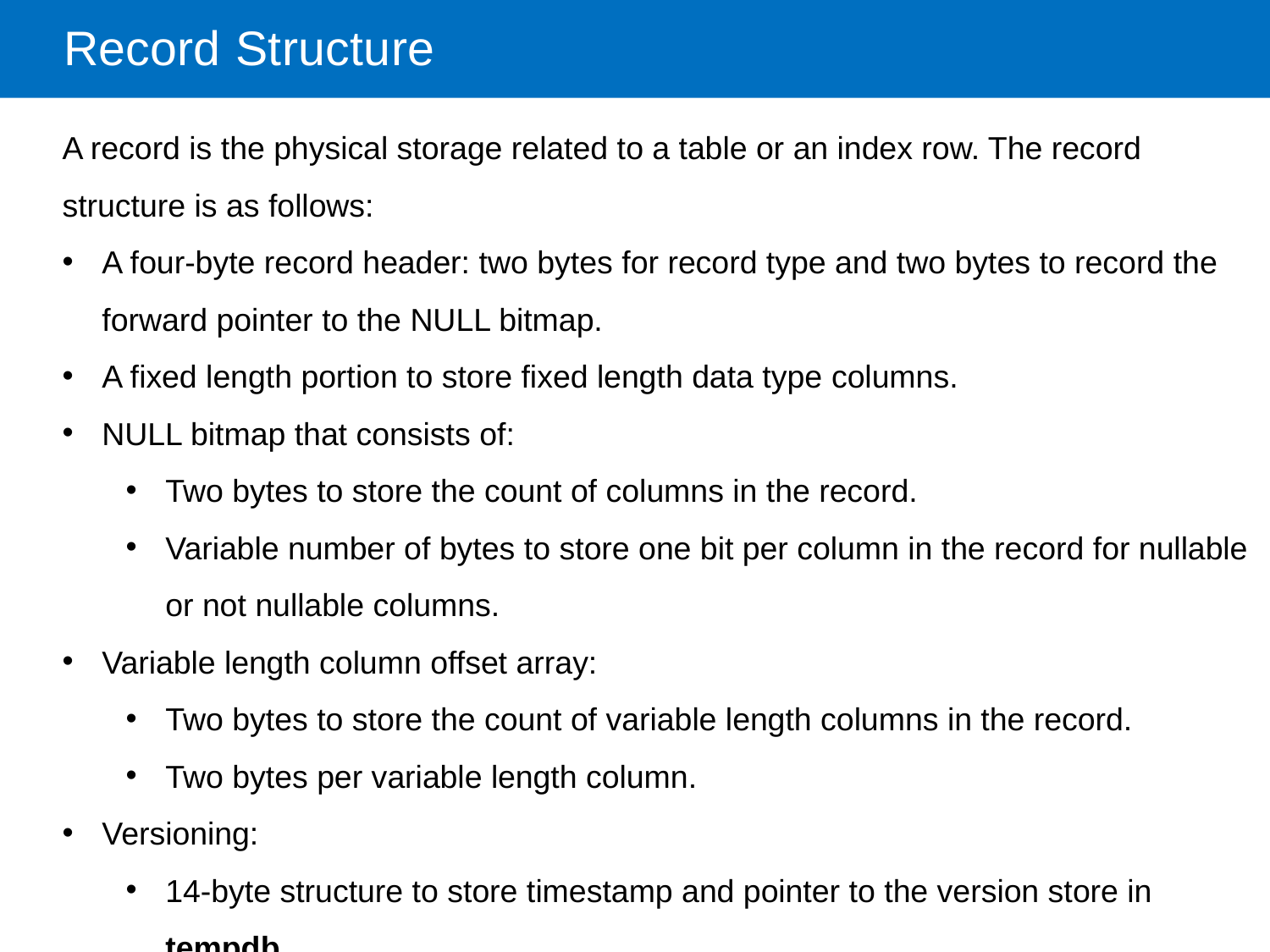

# Record Structure
A record is the physical storage related to a table or an index row. The record structure is as follows:
A four-byte record header: two bytes for record type and two bytes to record the forward pointer to the NULL bitmap.
A fixed length portion to store fixed length data type columns.
NULL bitmap that consists of:
Two bytes to store the count of columns in the record.
Variable number of bytes to store one bit per column in the record for nullable or not nullable columns.
Variable length column offset array:
Two bytes to store the count of variable length columns in the record.
Two bytes per variable length column.
Versioning:
14-byte structure to store timestamp and pointer to the version store in tempdb.